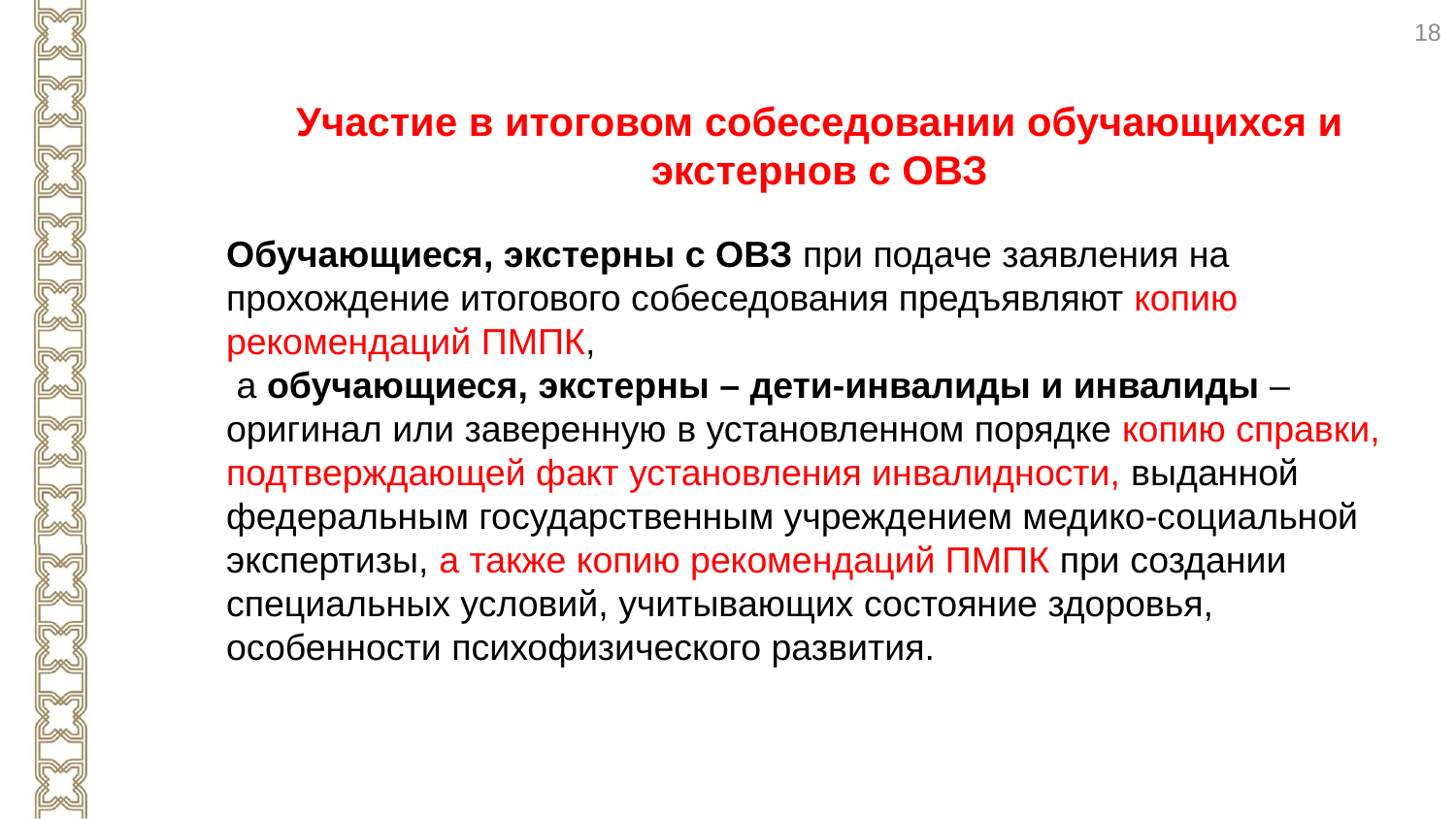

18
Участие в итоговом собеседовании обучающихся и экстернов с ОВЗ

Обучающиеся, экстерны с ОВЗ при подаче заявления на прохождение итогового собеседования предъявляют копию рекомендаций ПМПК,                                                                                  а обучающиеся, экстерны – дети-инвалиды и инвалиды – оригинал или заверенную в установленном порядке копию справки, подтверждающей факт установления инвалидности, выданной федеральным государственным учреждением медико-социальной экспертизы, а также копию рекомендаций ПМПК при создании специальных условий, учитывающих состояние здоровья, особенности психофизического развития.